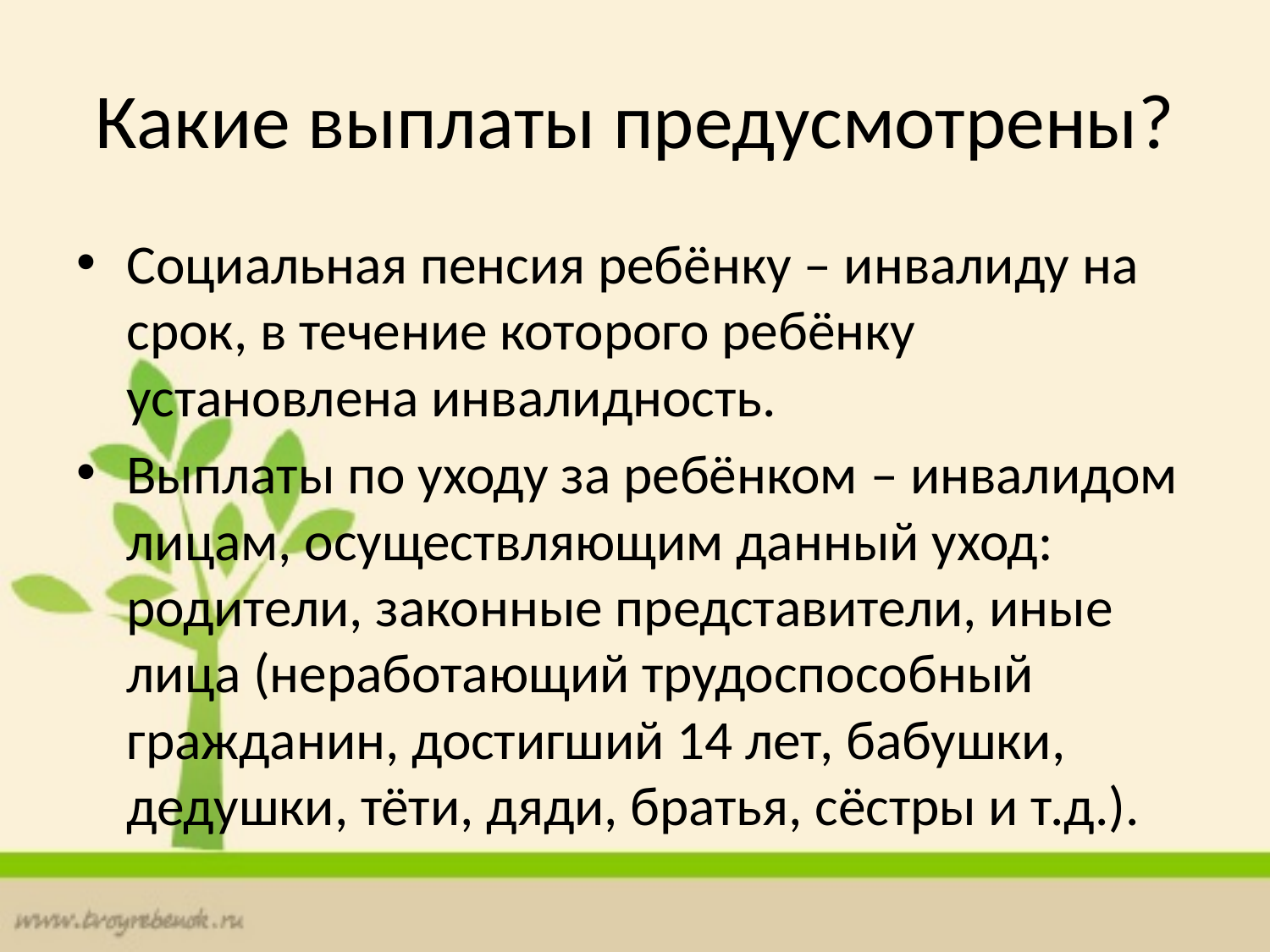

# Какие выплаты предусмотрены?
Социальная пенсия ребёнку – инвалиду на срок, в течение которого ребёнку установлена инвалидность.
Выплаты по уходу за ребёнком – инвалидом лицам, осуществляющим данный уход: родители, законные представители, иные лица (неработающий трудоспособный гражданин, достигший 14 лет, бабушки, дедушки, тёти, дяди, братья, сёстры и т.д.).